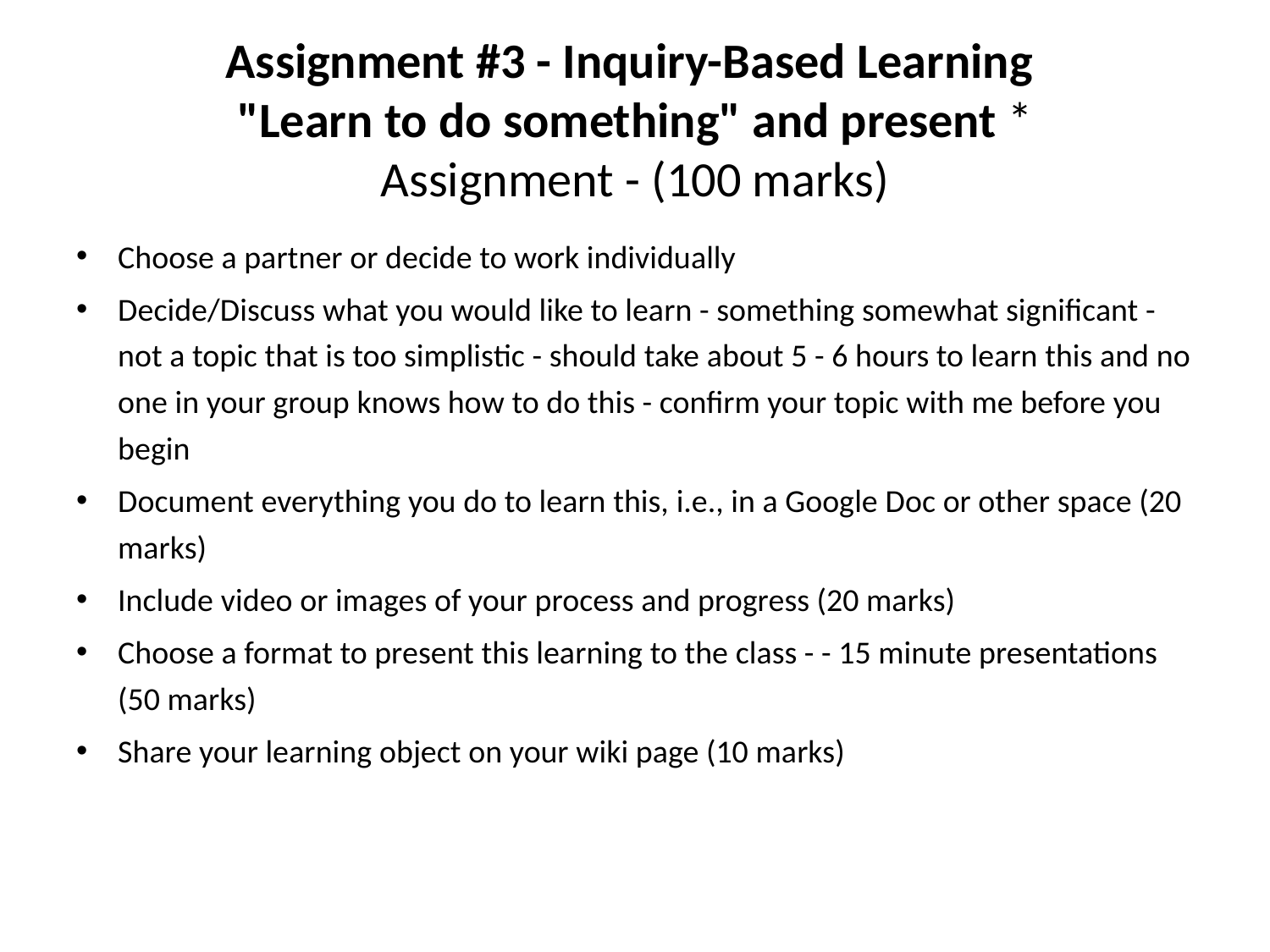

# Assignment #3 - Inquiry-Based Learning "Learn to do something" and present * Assignment - (100 marks)
Choose a partner or decide to work individually
Decide/Discuss what you would like to learn - something somewhat significant - not a topic that is too simplistic - should take about 5 - 6 hours to learn this and no one in your group knows how to do this - confirm your topic with me before you begin
Document everything you do to learn this, i.e., in a Google Doc or other space (20 marks)
Include video or images of your process and progress (20 marks)
Choose a format to present this learning to the class - - 15 minute presentations (50 marks)
Share your learning object on your wiki page (10 marks)